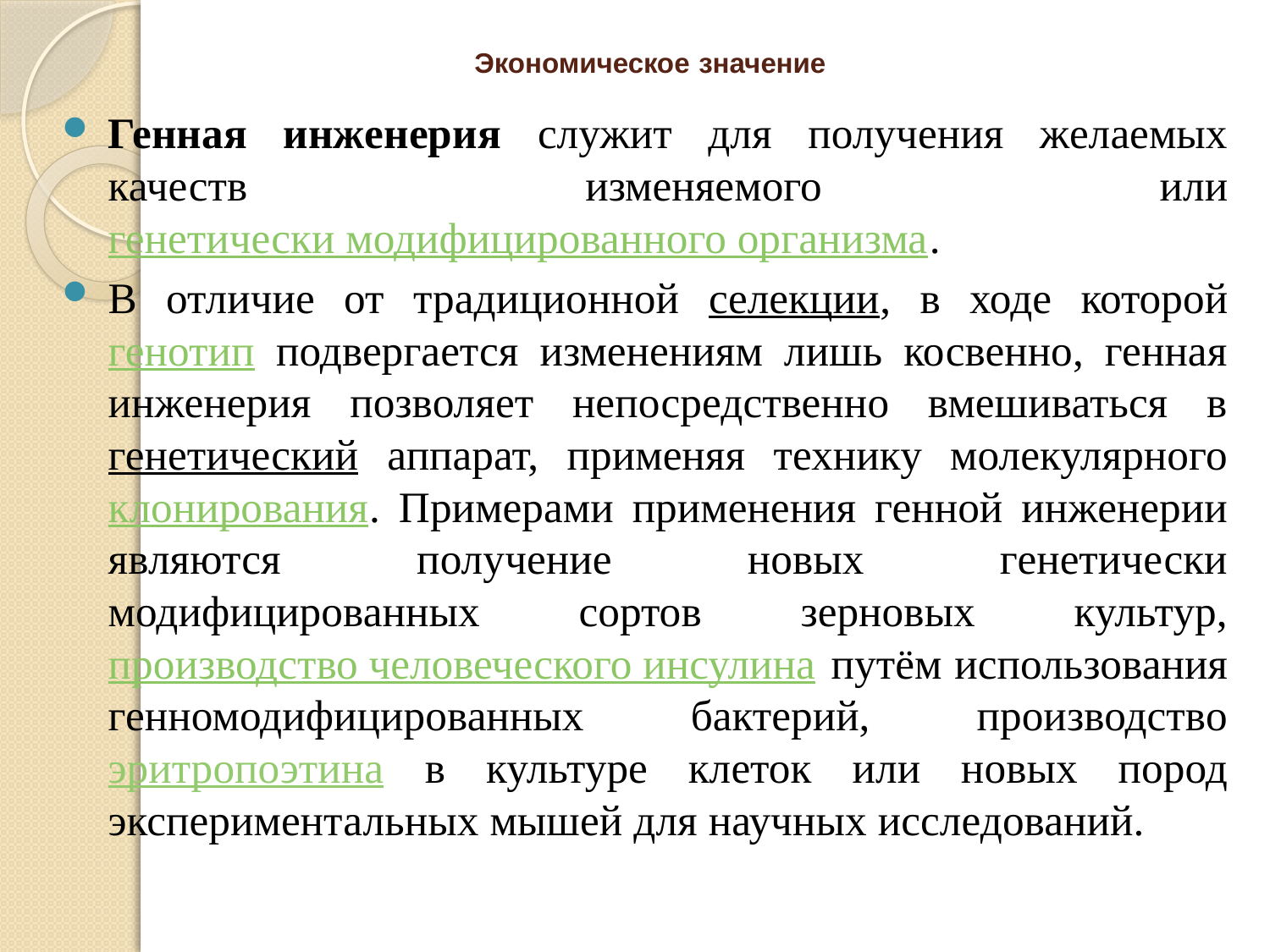

# Экономическое значение
Генная инженерия служит для получения желаемых качеств изменяемого или генетически модифицированного организма.
В отличие от традиционной селекции, в ходе которой генотип подвергается изменениям лишь косвенно, генная инженерия позволяет непосредственно вмешиваться в генетический аппарат, применяя технику молекулярного клонирования. Примерами применения генной инженерии являются получение новых генетически модифицированных сортов зерновых культур, производство человеческого инсулина путём использования генномодифицированных бактерий, производство эритропоэтина в культуре клеток или новых пород экспериментальных мышей для научных исследований.